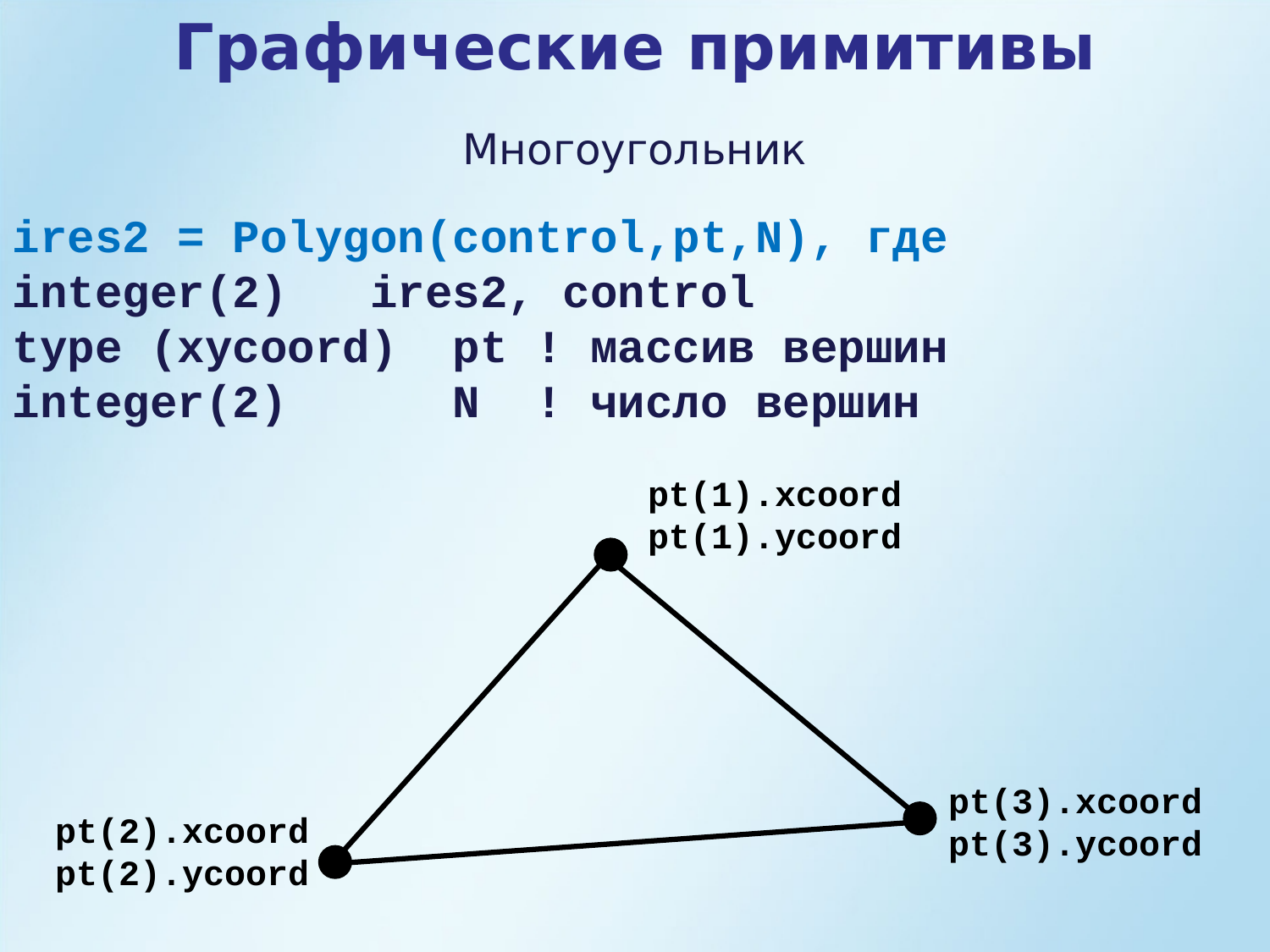

Графические примитивы
Многоугольник
ires2 = Polygon(control,pt,N), где
integer(2)   ires2, control
type (xycoord)  pt ! массив вершин
integer(2)      N  ! число вершин
pt(1).xcoord
pt(1).ycoord

pt(3).xcoord
pt(3).ycoord
pt(2).xcoord
pt(2).ycoord